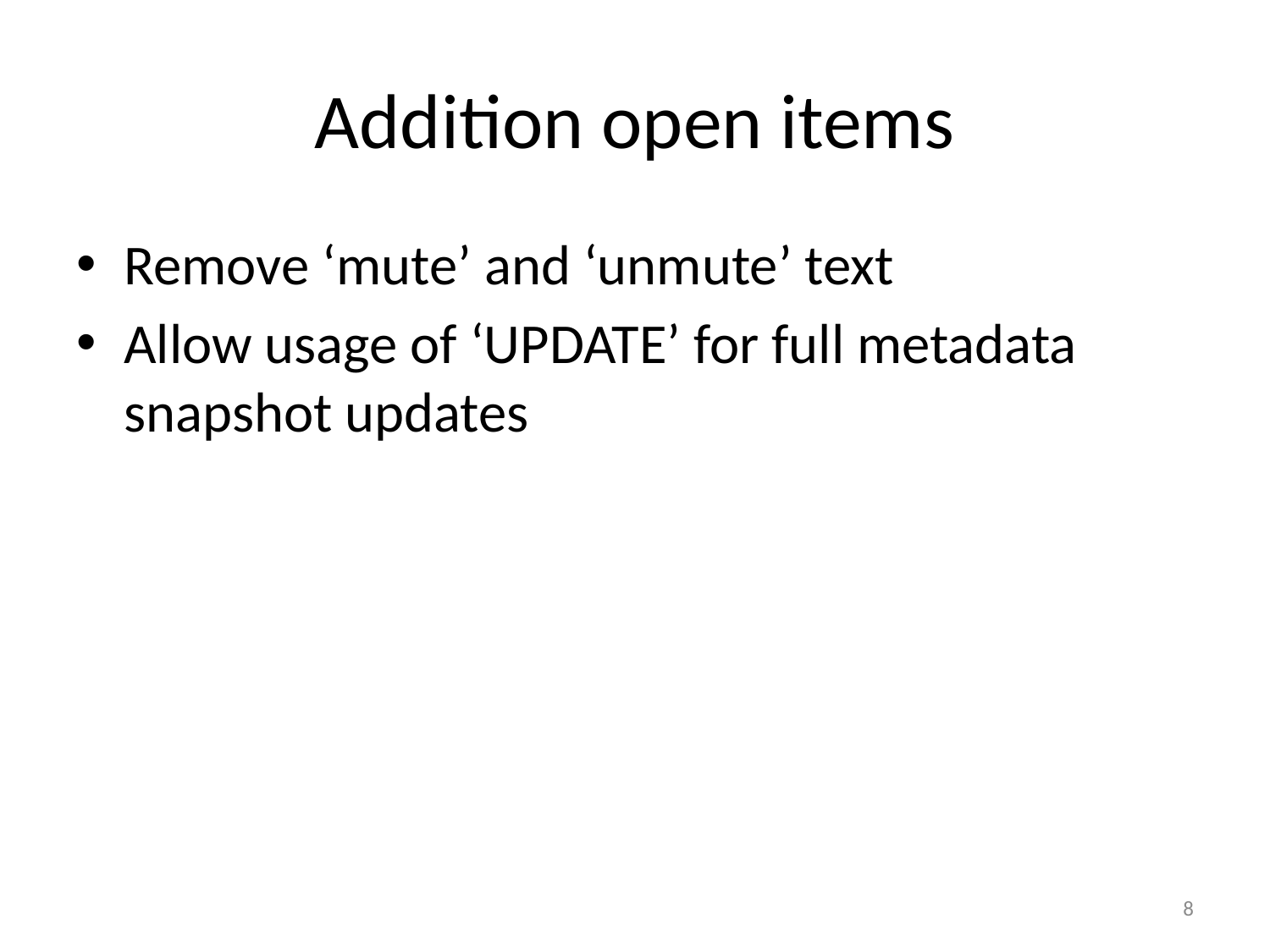

# Addition open items
Remove ‘mute’ and ‘unmute’ text
Allow usage of ‘UPDATE’ for full metadata snapshot updates
8